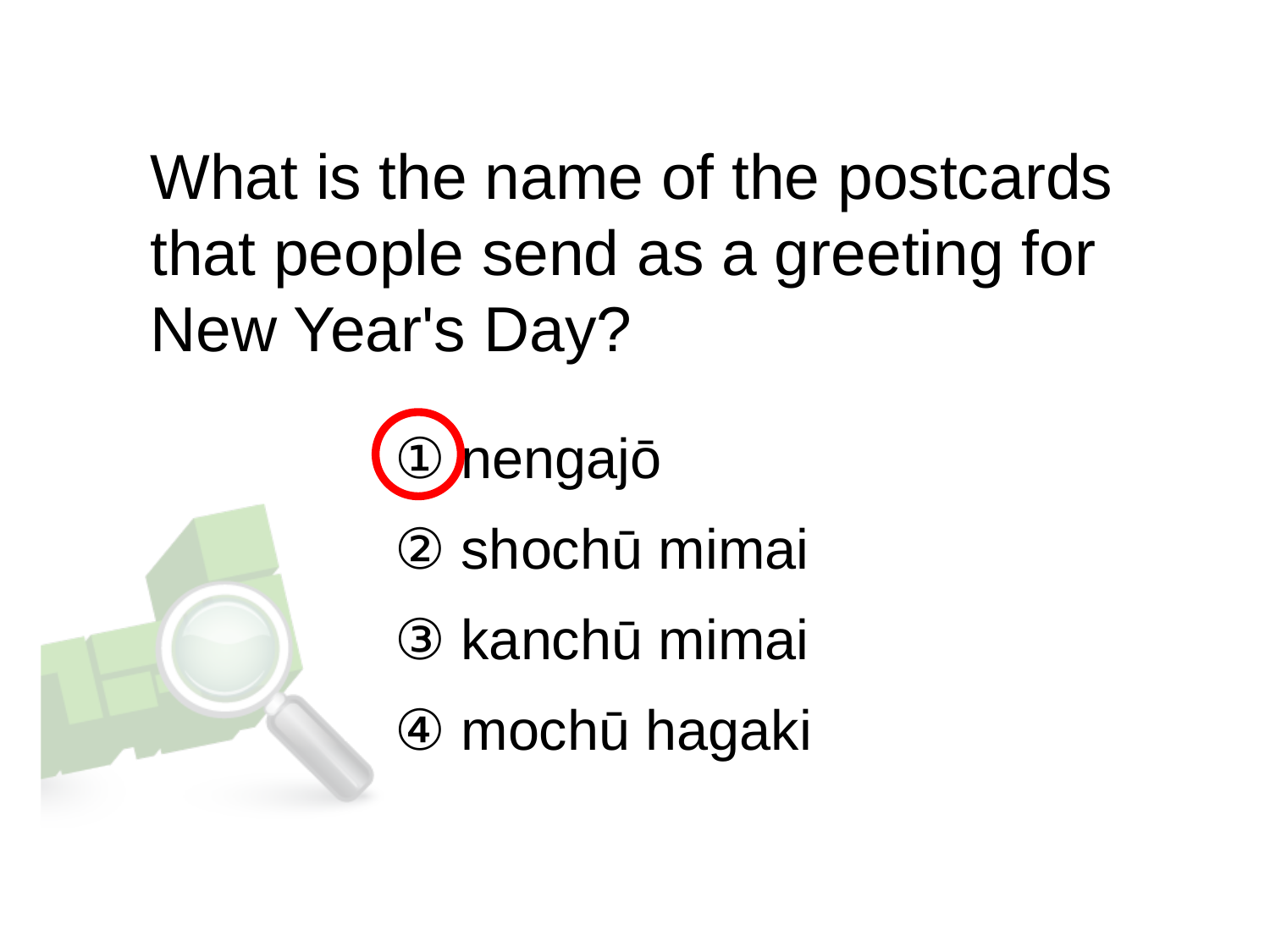

# What is the name of the postcards that people send as a greeting for New Year's Day?

① nengajō
② shochū mimai
③ kanchū mimai
④ mochū hagaki